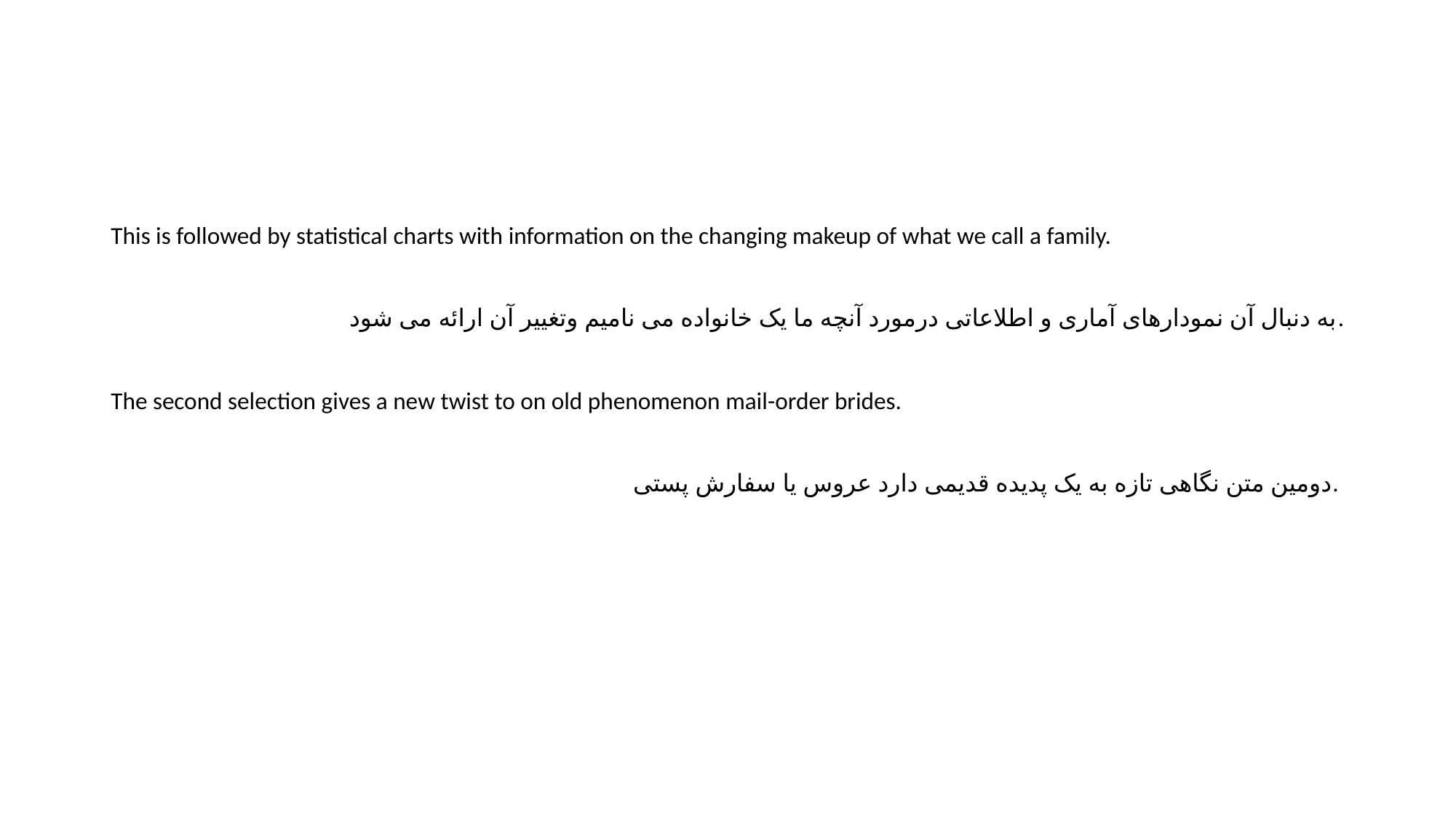

#
This is followed by statistical charts with information on the changing makeup of what we call a family.

به دنبال آن نمودارهای آماری و اطلاعاتی درمورد آنچه ما یک خانواده می نامیم وتغییر آن ارائه می شود.

The second selection gives a new twist to on old phenomenon mail-order brides.

  دومین متن نگاهی تازه به یک پدیده قدیمی دارد عروس یا سفارش پستی.